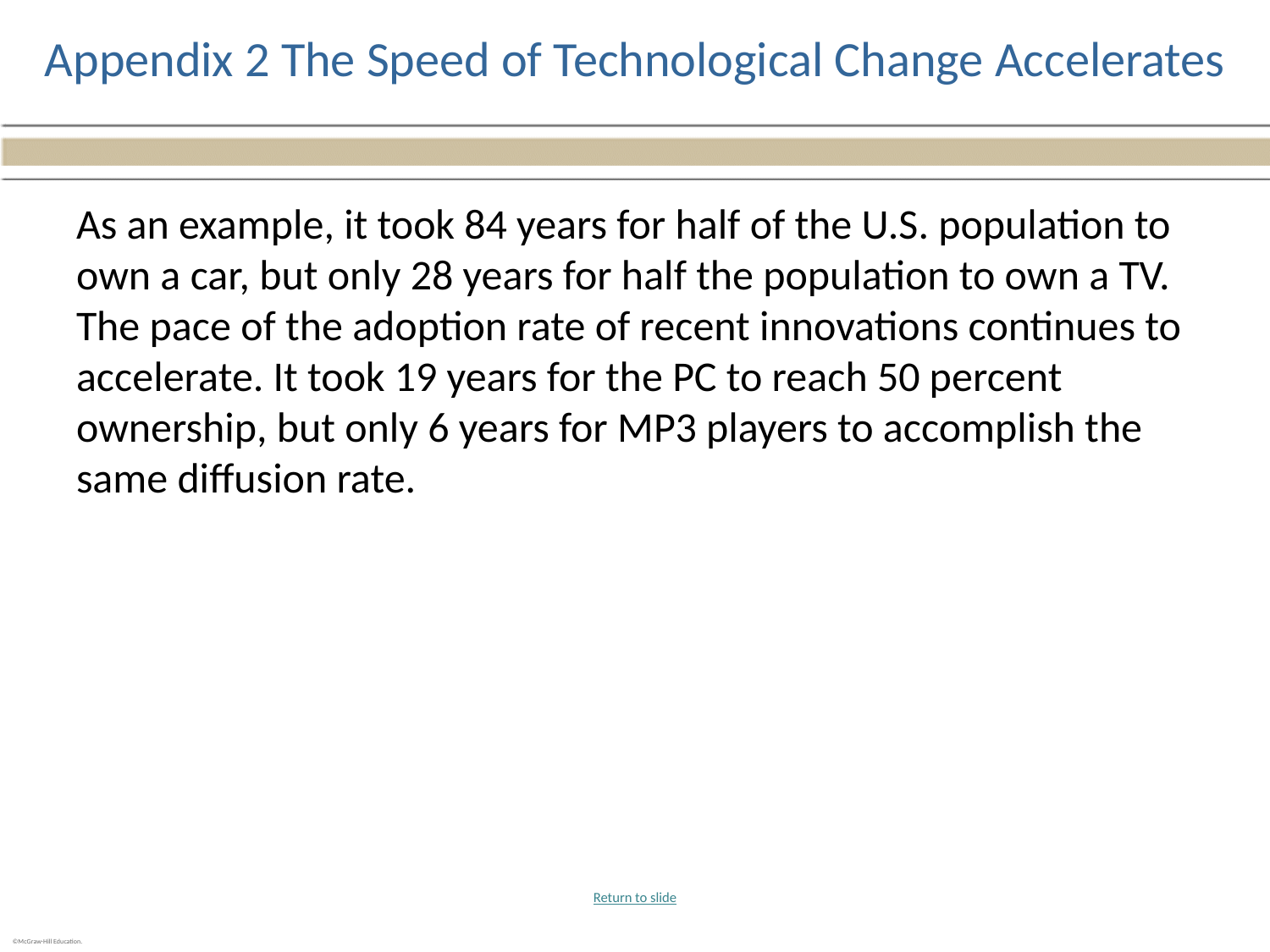

# Appendix 2 The Speed of Technological Change Accelerates
As an example, it took 84 years for half of the U.S. population to own a car, but only 28 years for half the population to own a TV. The pace of the adoption rate of recent innovations continues to accelerate. It took 19 years for the PC to reach 50 percent ownership, but only 6 years for MP3 players to accomplish the same diffusion rate.
Return to slide